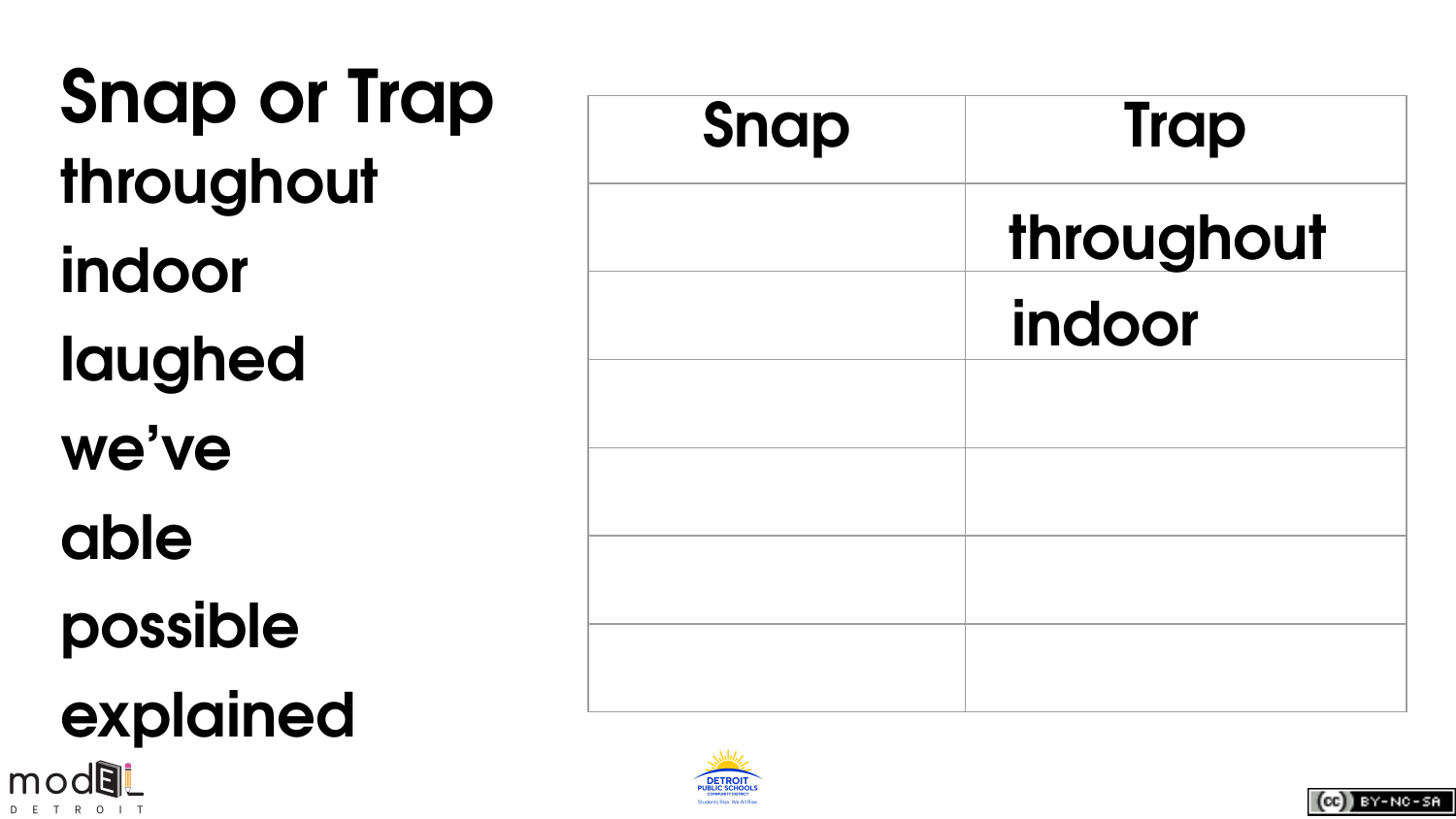

# Snap or Trap
| Snap | Trap |
| --- | --- |
|  |  |
|  |  |
|  |  |
|  |  |
|  |  |
|  |  |
throughout
indoor
laughed
we’ve
able
possible
explained

throughout
indoor